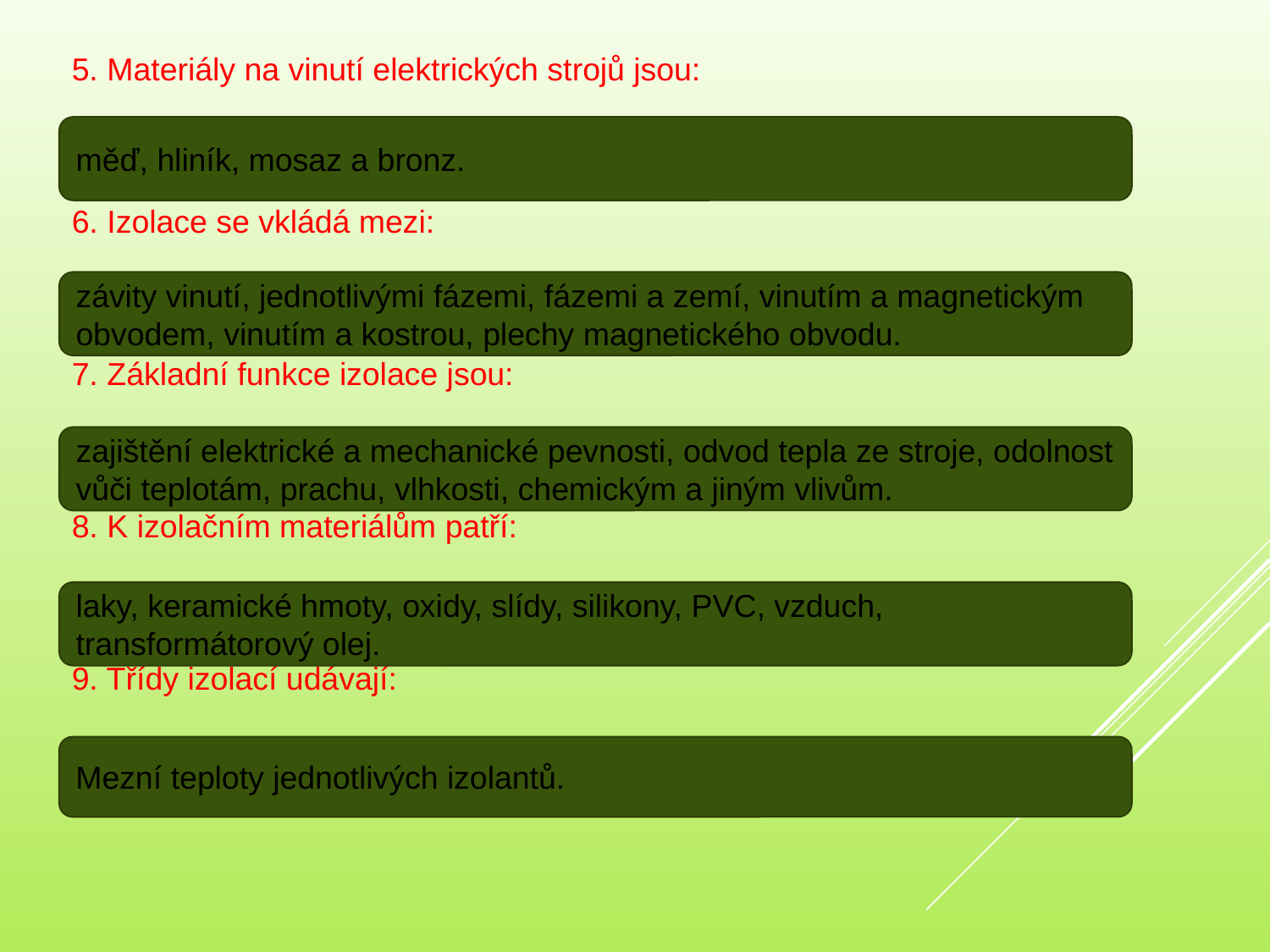

5. Materiály na vinutí elektrických strojů jsou:

6. Izolace se vkládá mezi:

7. Základní funkce izolace jsou:

8. K izolačním materiálům patří:

9. Třídy izolací udávají:

měď, hliník, mosaz a bronz.
závity vinutí, jednotlivými fázemi, fázemi a zemí, vinutím a magnetickým obvodem, vinutím a kostrou, plechy magnetického obvodu.
zajištění elektrické a mechanické pevnosti, odvod tepla ze stroje, odolnost vůči teplotám, prachu, vlhkosti, chemickým a jiným vlivům.
laky, keramické hmoty, oxidy, slídy, silikony, PVC, vzduch, transformátorový olej.
Mezní teploty jednotlivých izolantů.